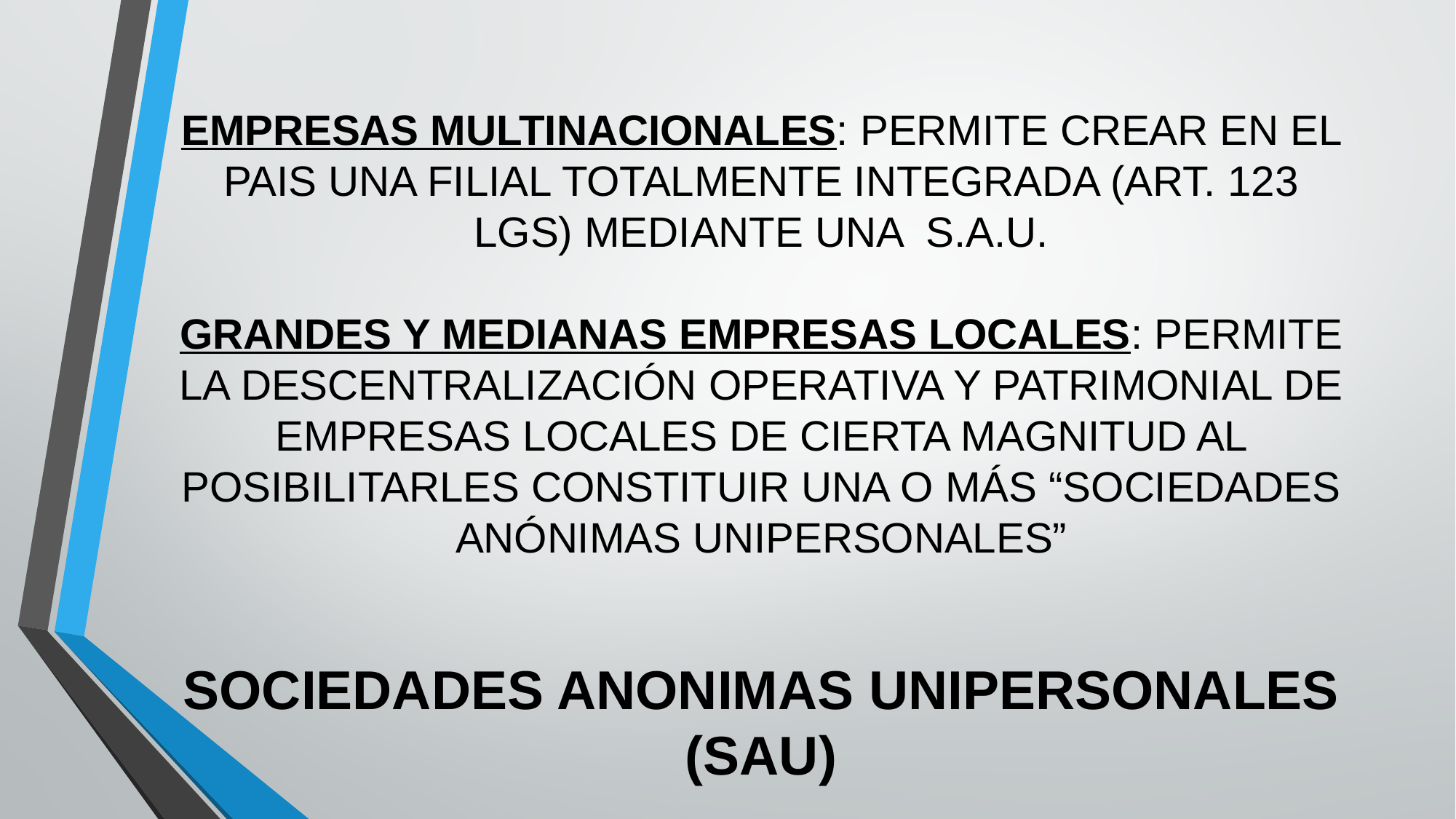

# EMPRESAS MULTINACIONALES: PERMITE CREAR EN EL PAIS UNA FILIAL TOTALMENTE INTEGRADA (ART. 123 LGS) MEDIANTE UNA  S.A.U. GRANDES Y MEDIANAS EMPRESAS LOCALES: PERMITE LA DESCENTRALIZACIÓN OPERATIVA Y PATRIMONIAL DE EMPRESAS LOCALES DE CIERTA MAGNITUD AL POSIBILITARLES CONSTITUIR UNA O MÁS “SOCIEDADES ANÓNIMAS UNIPERSONALES”
SOCIEDADES ANONIMAS UNIPERSONALES (SAU)